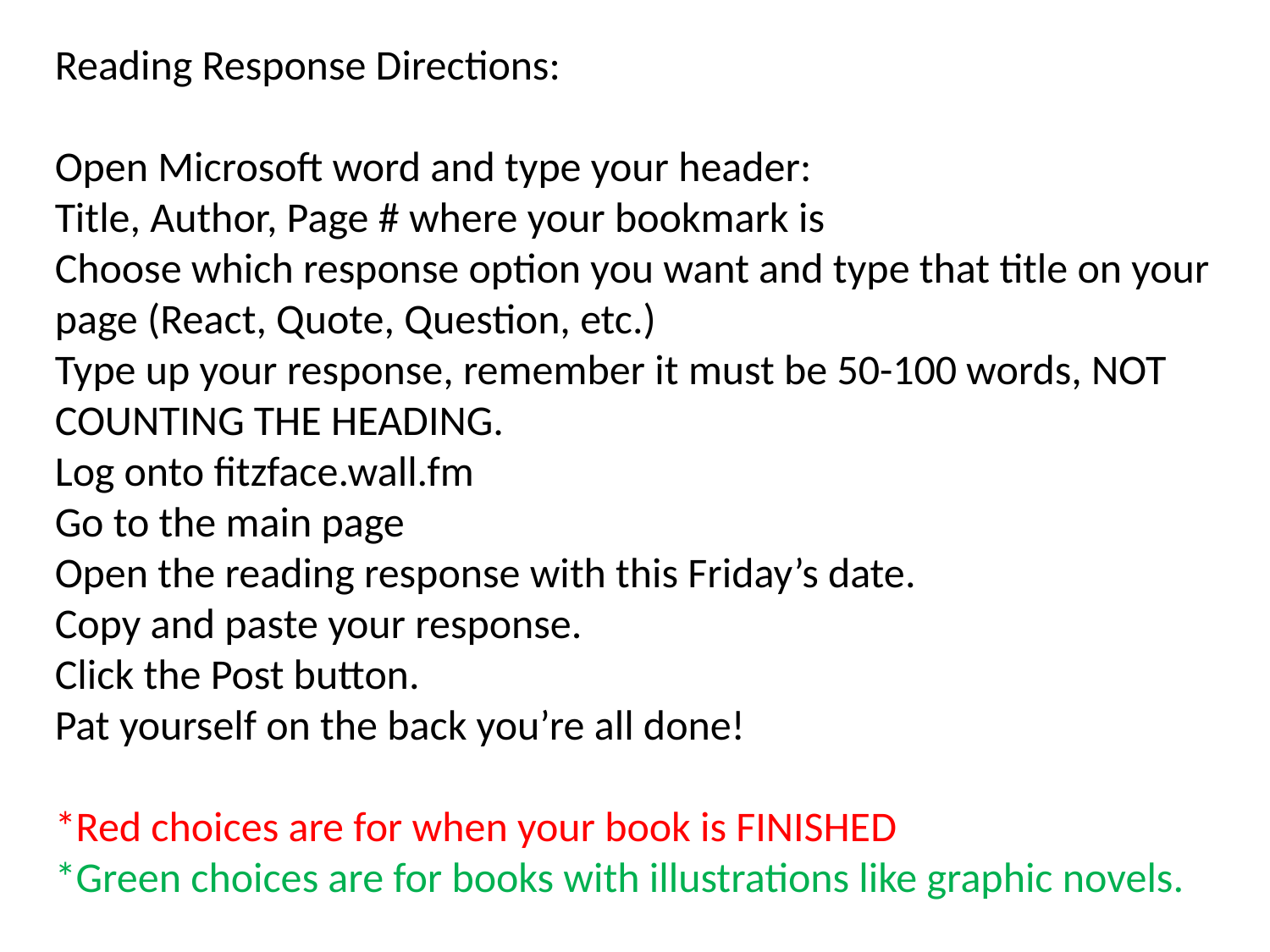

Reading Response Directions:

Open Microsoft word and type your header:
Title, Author, Page # where your bookmark is
Choose which response option you want and type that title on your page (React, Quote, Question, etc.)
Type up your response, remember it must be 50-100 words, NOT COUNTING THE HEADING.
Log onto fitzface.wall.fm
Go to the main page
Open the reading response with this Friday’s date.
Copy and paste your response.
Click the Post button.
Pat yourself on the back you’re all done!

*Red choices are for when your book is FINISHED
*Green choices are for books with illustrations like graphic novels.